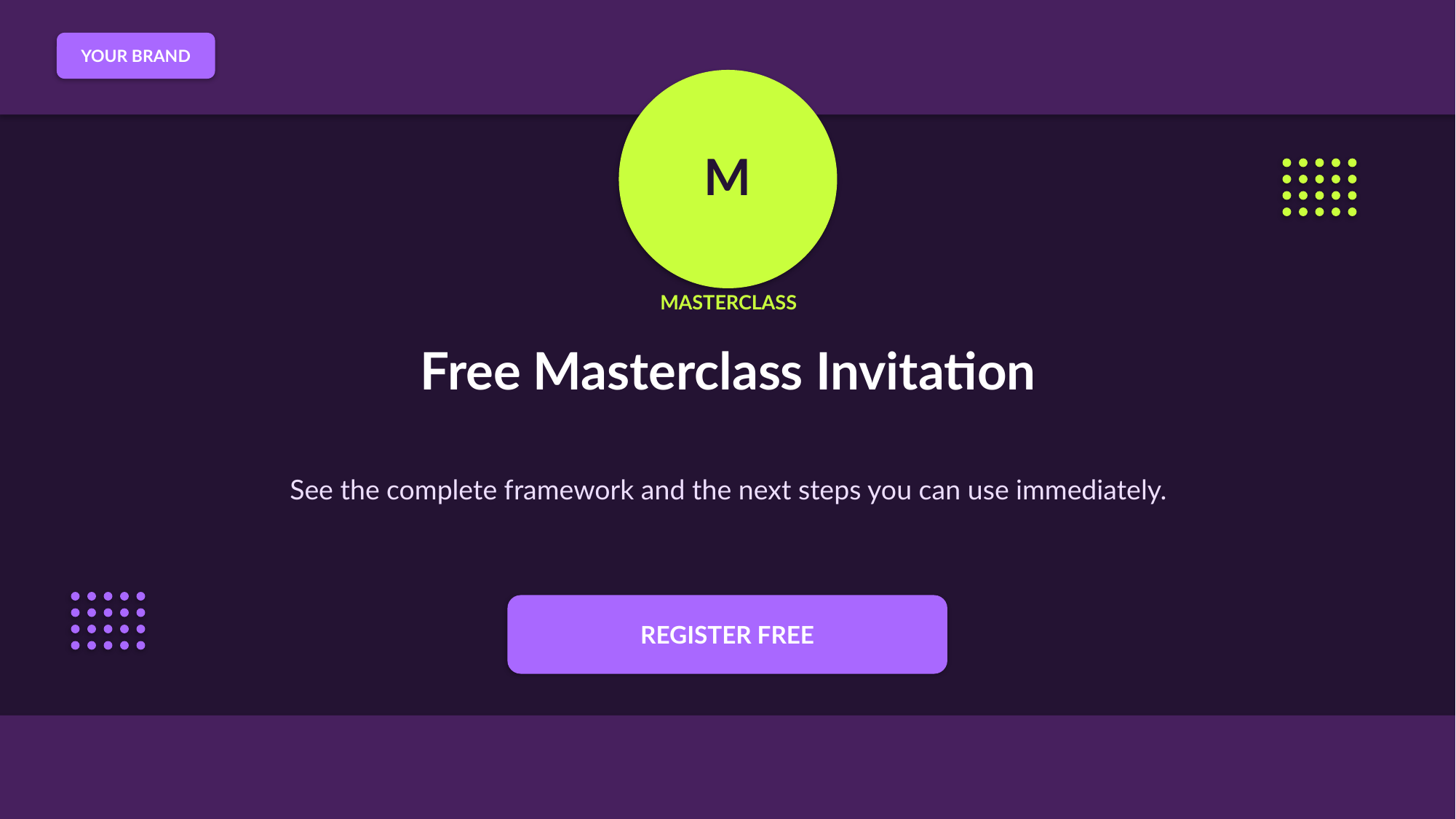

YOUR BRAND

M

MASTERCLASS
Free Masterclass Invitation
See the complete framework and the next steps you can use immediately.

REGISTER FREE

PAUSE • NOTICE • CLICK